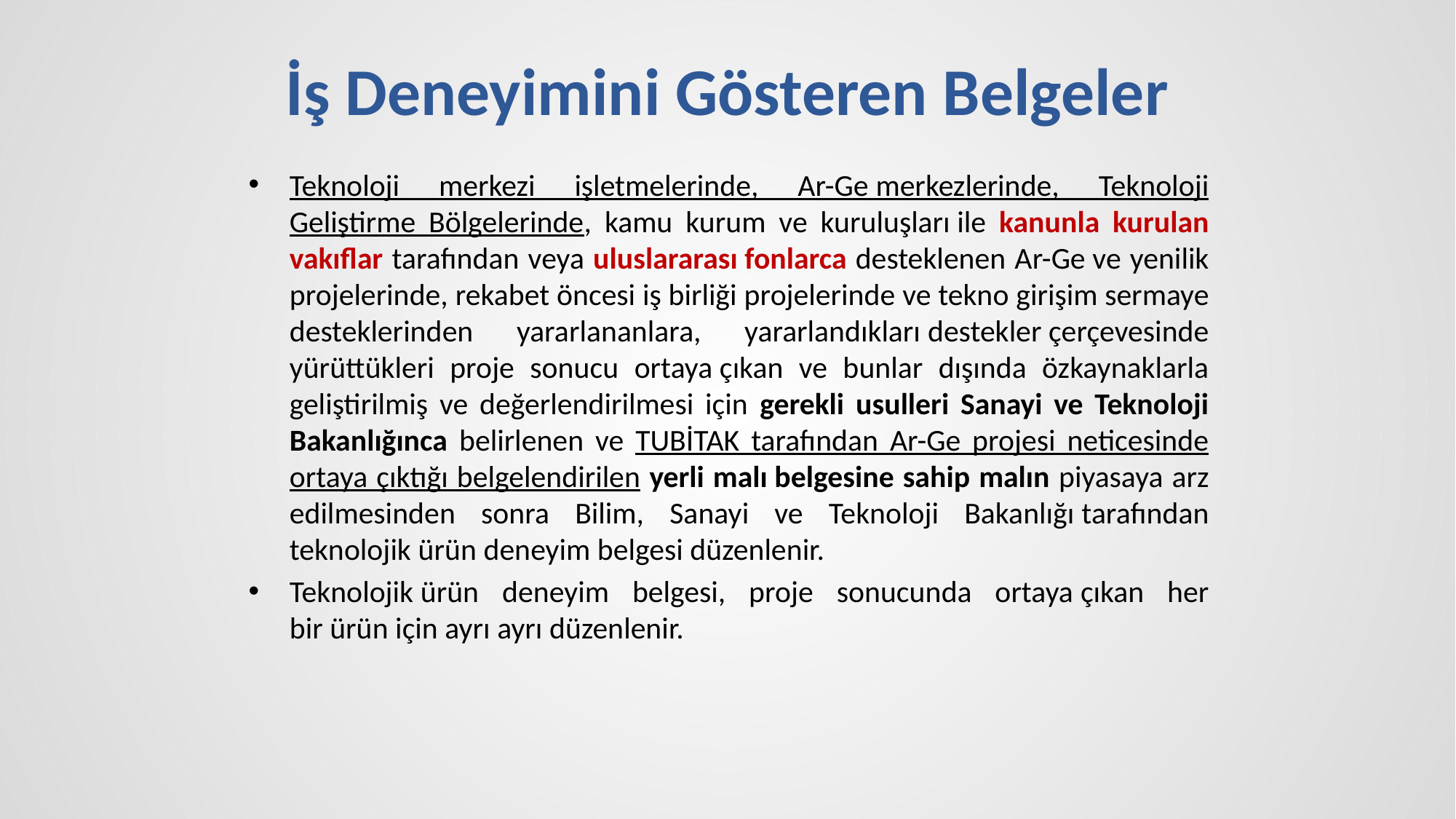

# İş Deneyimini Gösteren Belgeler
Teknoloji merkezi işletmelerinde, Ar-Ge merkezlerinde, Teknoloji Geliştirme Bölgelerinde, kamu kurum ve kuruluşları ile kanunla kurulan vakıflar tarafından veya uluslararası fonlarca desteklenen Ar-Ge ve yenilik projelerinde, rekabet öncesi iş birliği projelerinde ve tekno girişim sermaye desteklerinden yararlananlara, yararlandıkları destekler çerçevesinde yürüttükleri proje sonucu ortaya çıkan ve bunlar dışında özkaynaklarla geliştirilmiş ve değerlendirilmesi için gerekli usulleri Sanayi ve Teknoloji Bakanlığınca belirlenen ve TUBİTAK tarafından Ar-Ge projesi neticesinde ortaya çıktığı belgelendirilen yerli malı belgesine sahip malın piyasaya arz edilmesinden sonra Bilim, Sanayi ve Teknoloji Bakanlığı tarafından teknolojik ürün deneyim belgesi düzenlenir.
Teknolojik ürün deneyim belgesi, proje sonucunda ortaya çıkan her bir ürün için ayrı ayrı düzenlenir.